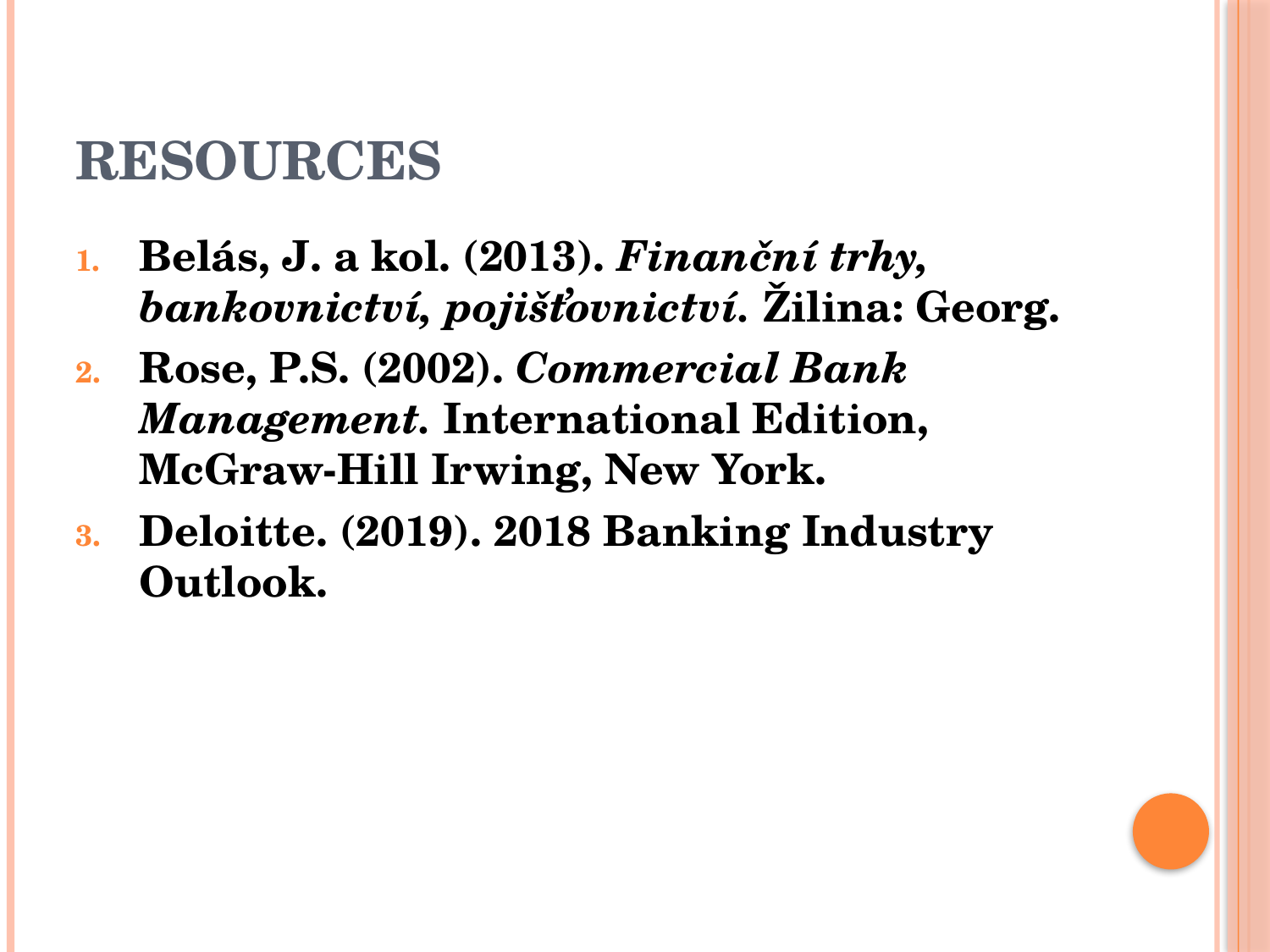

# Resources
Belás, J. a kol. (2013). Finanční trhy, bankovnictví, pojišťovnictví. Žilina: Georg.
Rose, P.S. (2002). Commercial Bank Management. International Edition, McGraw-Hill Irwing, New York.
Deloitte. (2019). 2018 Banking Industry Outlook.